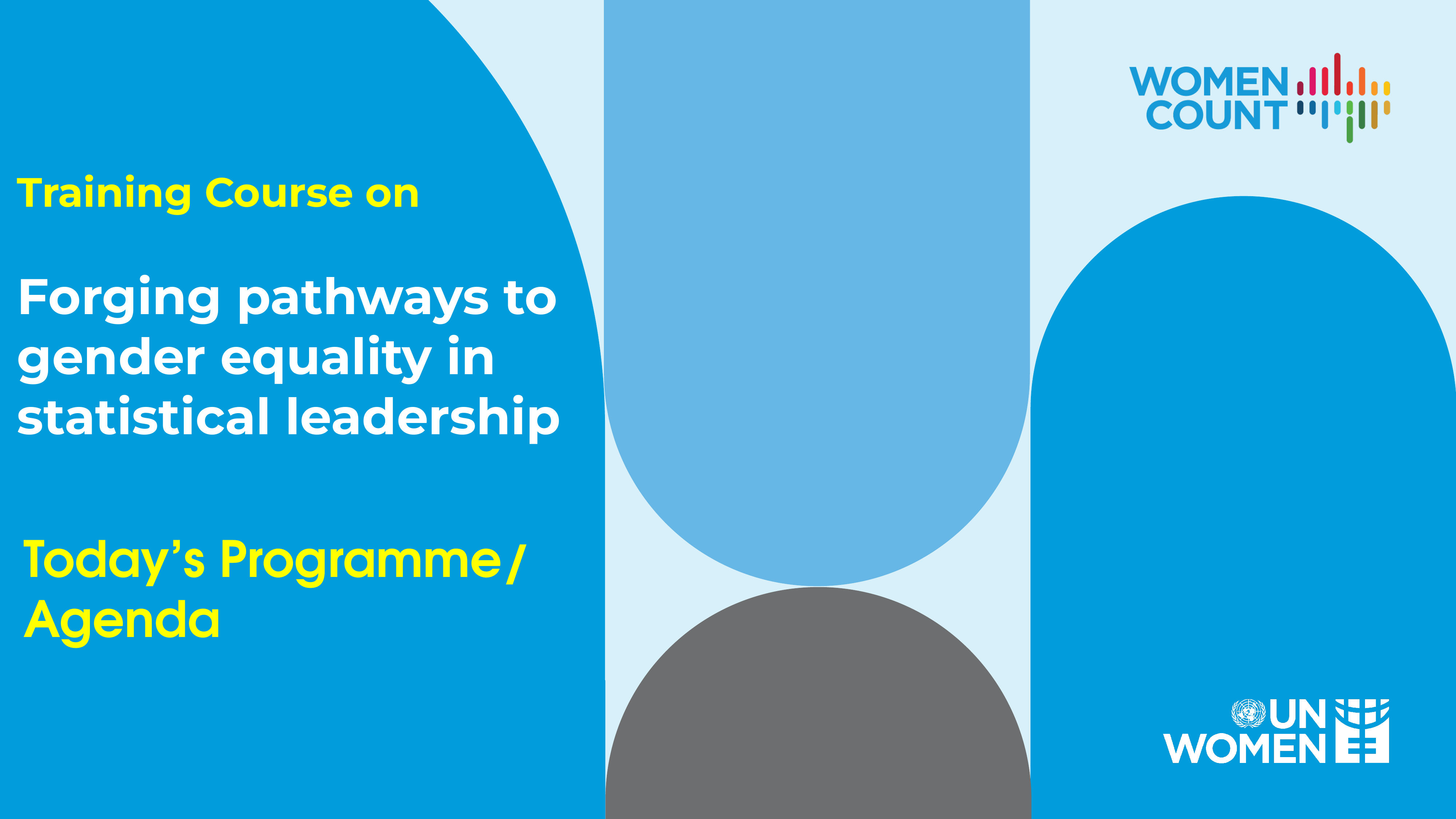

Training Course on

Forging pathways to gender equality in statistical leadership

Today’s Programme/ Agenda